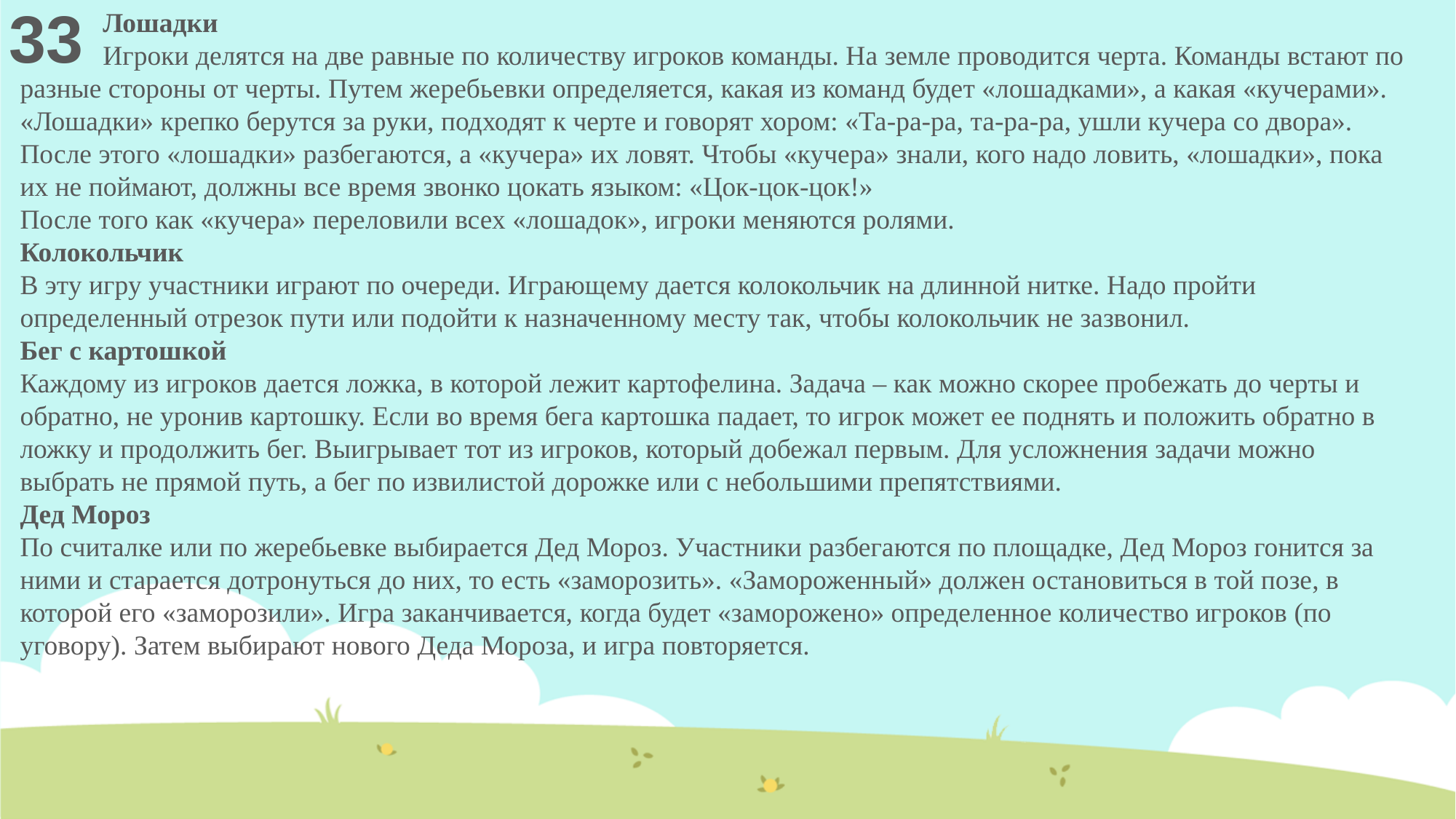

Лошадки
            Игроки делятся на две равные по количеству игроков команды. На земле проводится черта. Команды встают по разные стороны от черты. Путем жеребьевки определяется, какая из команд будет «лошадками», а какая «кучерами».
«Лошадки» крепко берутся за руки, подходят к черте и говорят хором: «Та-ра-ра, та-ра-ра, ушли кучера со двора».
После этого «лошадки» разбегаются, а «кучера» их ловят. Чтобы «кучера» знали, кого надо ловить, «лошадки», пока их не поймают, должны все время звонко цокать языком: «Цок-цок-цок!»
После того как «кучера» переловили всех «лошадок», игроки меняются ролями.
Колокольчик
В эту игру участники играют по очереди. Играющему дается колокольчик на длинной нитке. Надо пройти определенный отрезок пути или подойти к назначенному месту так, чтобы колокольчик не зазвонил.
Бег с картошкой
Каждому из игроков дается ложка, в которой лежит картофелина. Задача – как можно скорее пробежать до черты и обратно, не уронив картошку. Если во время бега картошка падает, то игрок может ее поднять и положить обратно в ложку и продолжить бег. Выигрывает тот из игроков, который добежал первым. Для усложнения задачи можно выбрать не прямой путь, а бег по извилистой дорожке или с небольшими препятствиями.
Дед Мороз
По считалке или по жеребьевке выбирается Дед Мороз. Участники разбегаются по площадке, Дед Мороз гонится за ними и старается дотронуться до них, то есть «заморозить». «Замороженный» должен остановиться в той позе, в которой его «заморозили». Игра заканчивается, когда будет «заморожено» определенное количество игроков (по уговору). Затем выбирают нового Деда Мороза, и игра повторяется.

33